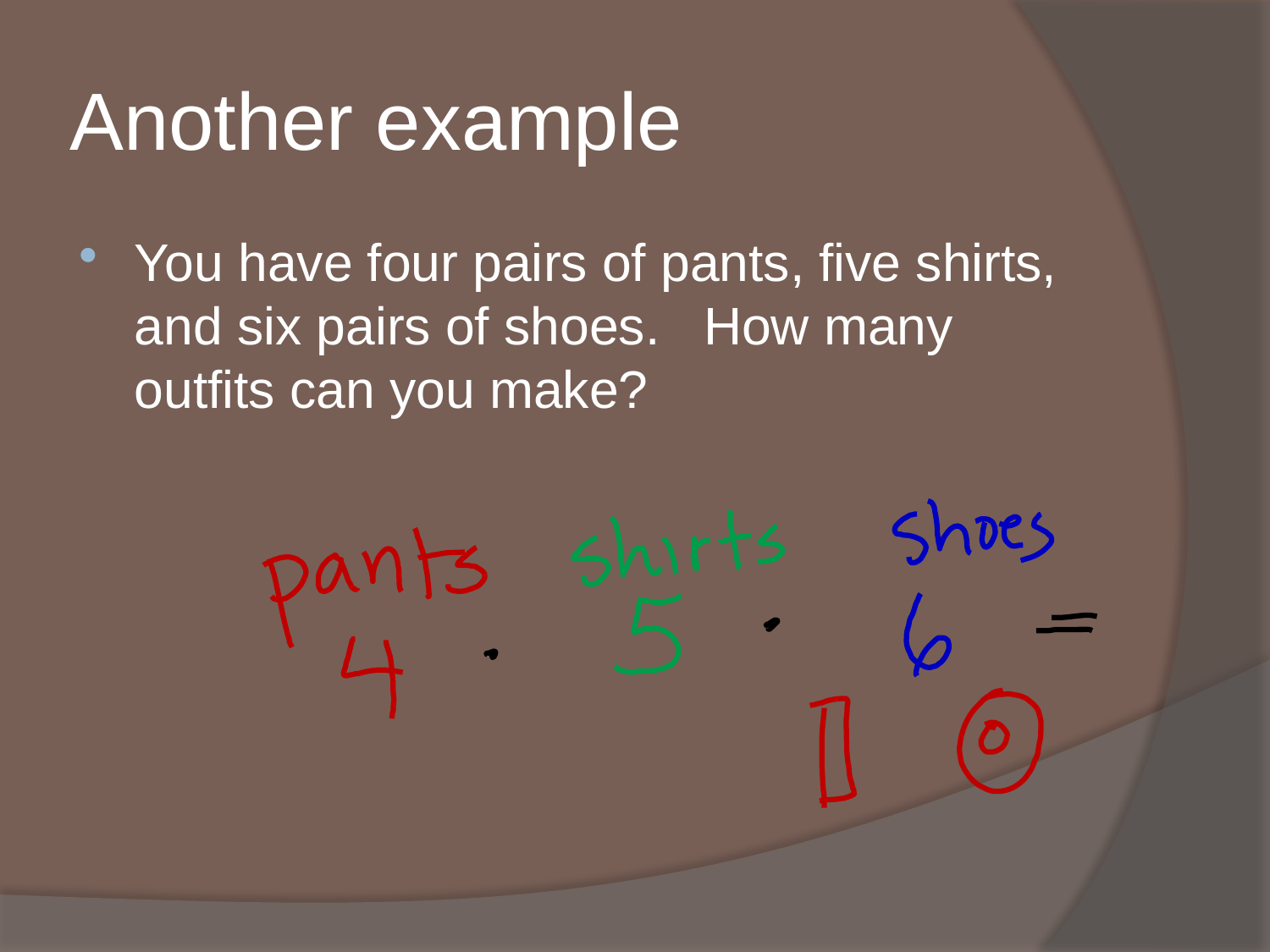

# Another example
You have four pairs of pants, five shirts, and six pairs of shoes.   How many outfits can you make?